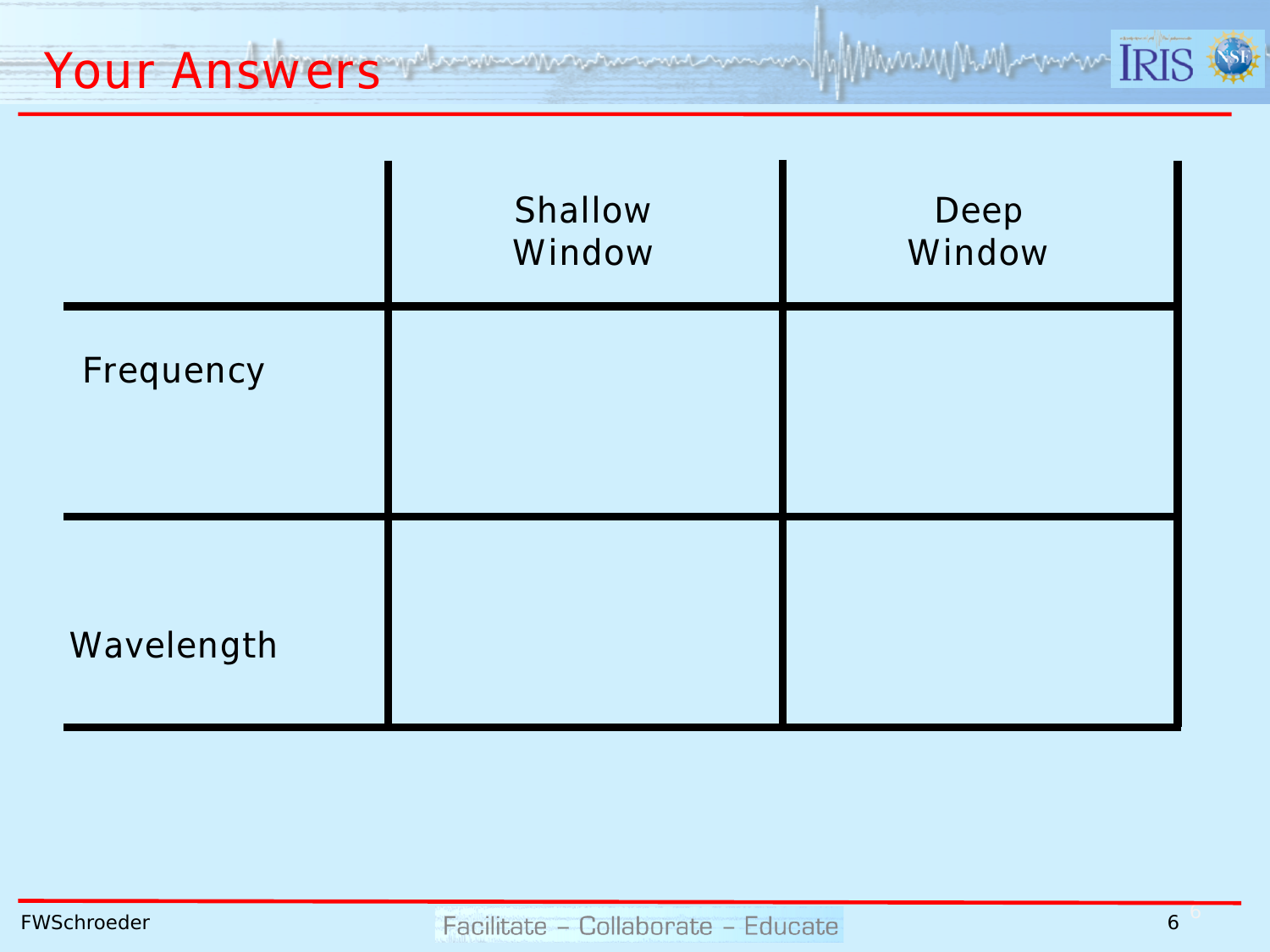

# Your Answers
Shallow
Window
Deep
Window
Frequency
Wavelength